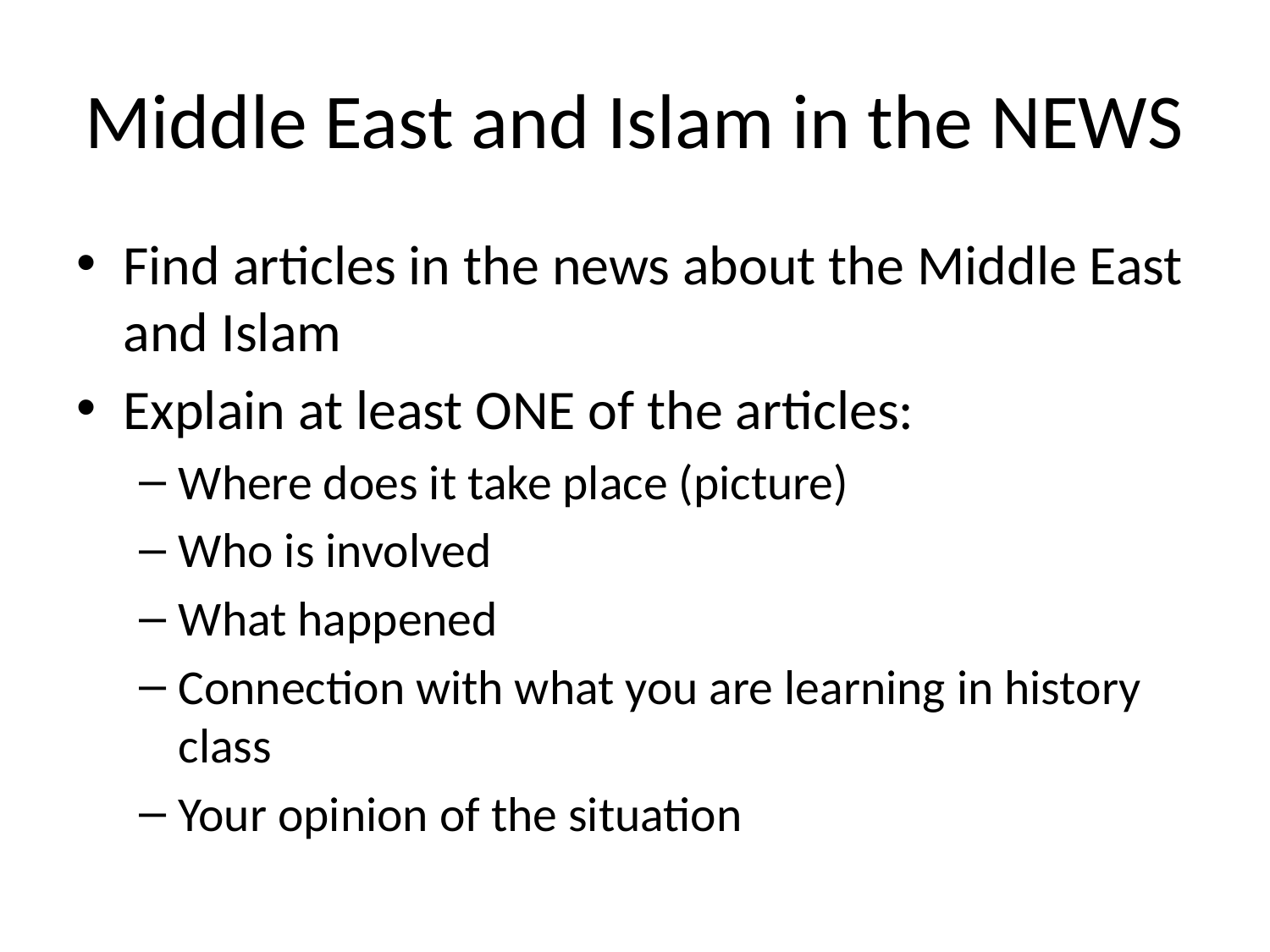

# Middle East and Islam in the NEWS
Find articles in the news about the Middle East and Islam
Explain at least ONE of the articles:
Where does it take place (picture)
Who is involved
What happened
Connection with what you are learning in history class
Your opinion of the situation